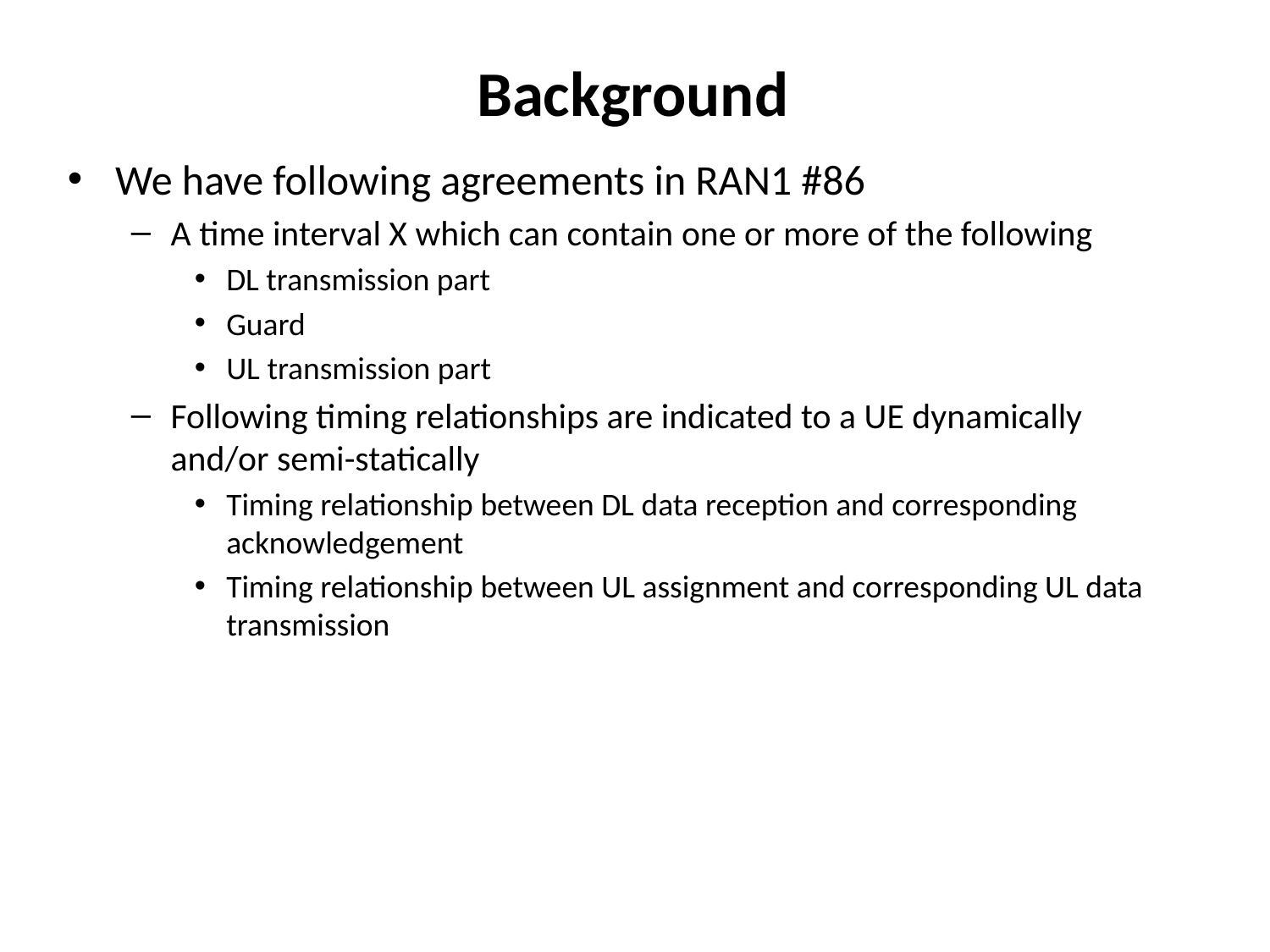

Background
We have following agreements in RAN1 #86
A time interval X which can contain one or more of the following
DL transmission part
Guard
UL transmission part
Following timing relationships are indicated to a UE dynamically and/or semi-statically
Timing relationship between DL data reception and corresponding acknowledgement
Timing relationship between UL assignment and corresponding UL data transmission